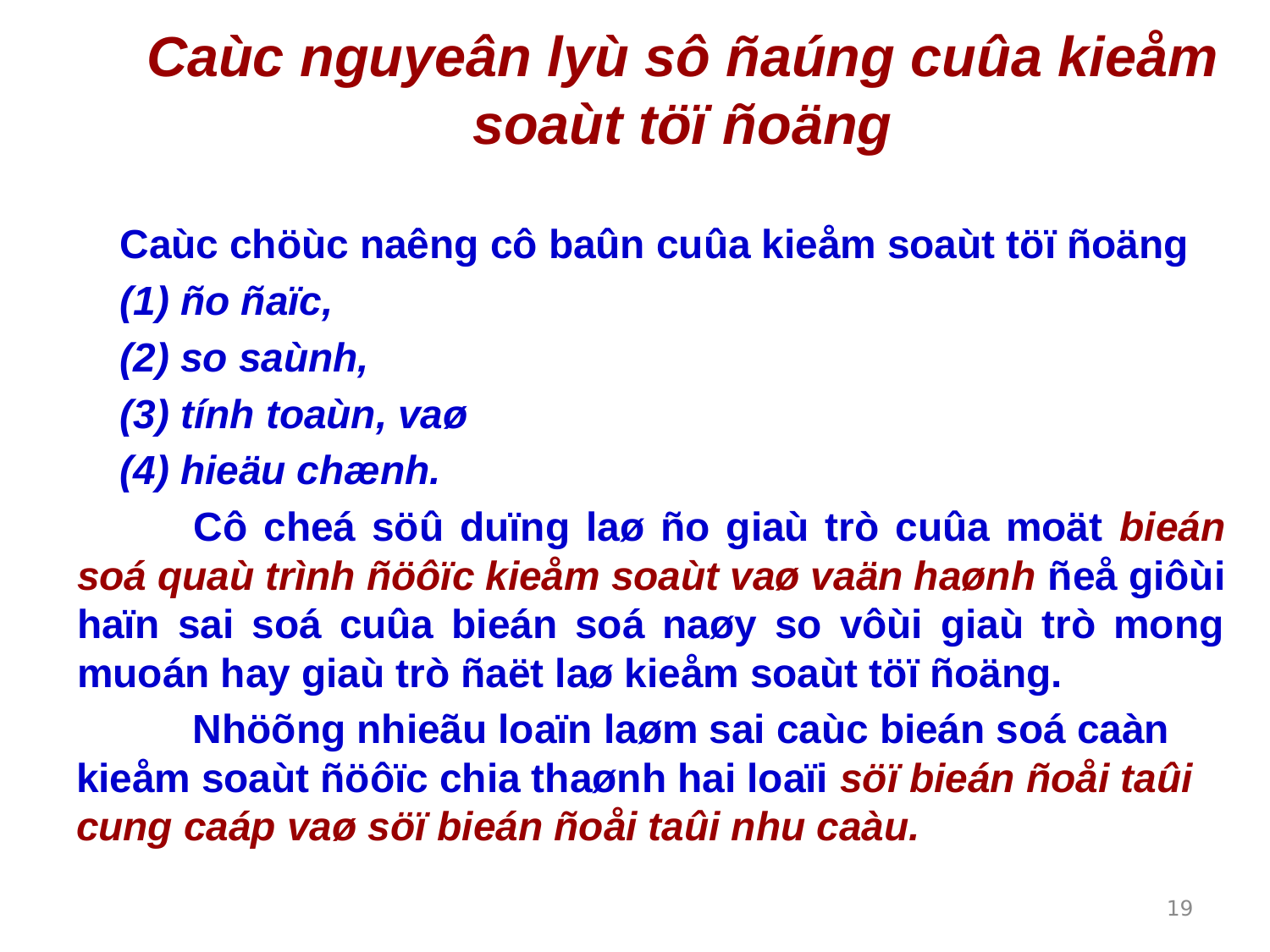

# Caùc nguyeân lyù sô ñaúng cuûa kieåm soaùt töï ñoäng
	Caùc chöùc naêng cô baûn cuûa kieåm soaùt töï ñoäng
			(1) ño ñaïc,
			(2) so saùnh,
			(3) tính toaùn, vaø
			(4) hieäu chænh.
	Cô cheá söû duïng laø ño giaù trò cuûa moät bieán soá quaù trình ñöôïc kieåm soaùt vaø vaän haønh ñeå giôùi haïn sai soá cuûa bieán soá naøy so vôùi giaù trò mong muoán hay giaù trò ñaët laø kieåm soaùt töï ñoäng.
	Nhöõng nhieãu loaïn laøm sai caùc bieán soá caàn kieåm soaùt ñöôïc chia thaønh hai loaïi söï bieán ñoåi taûi cung caáp vaø söï bieán ñoåi taûi nhu caàu.
19